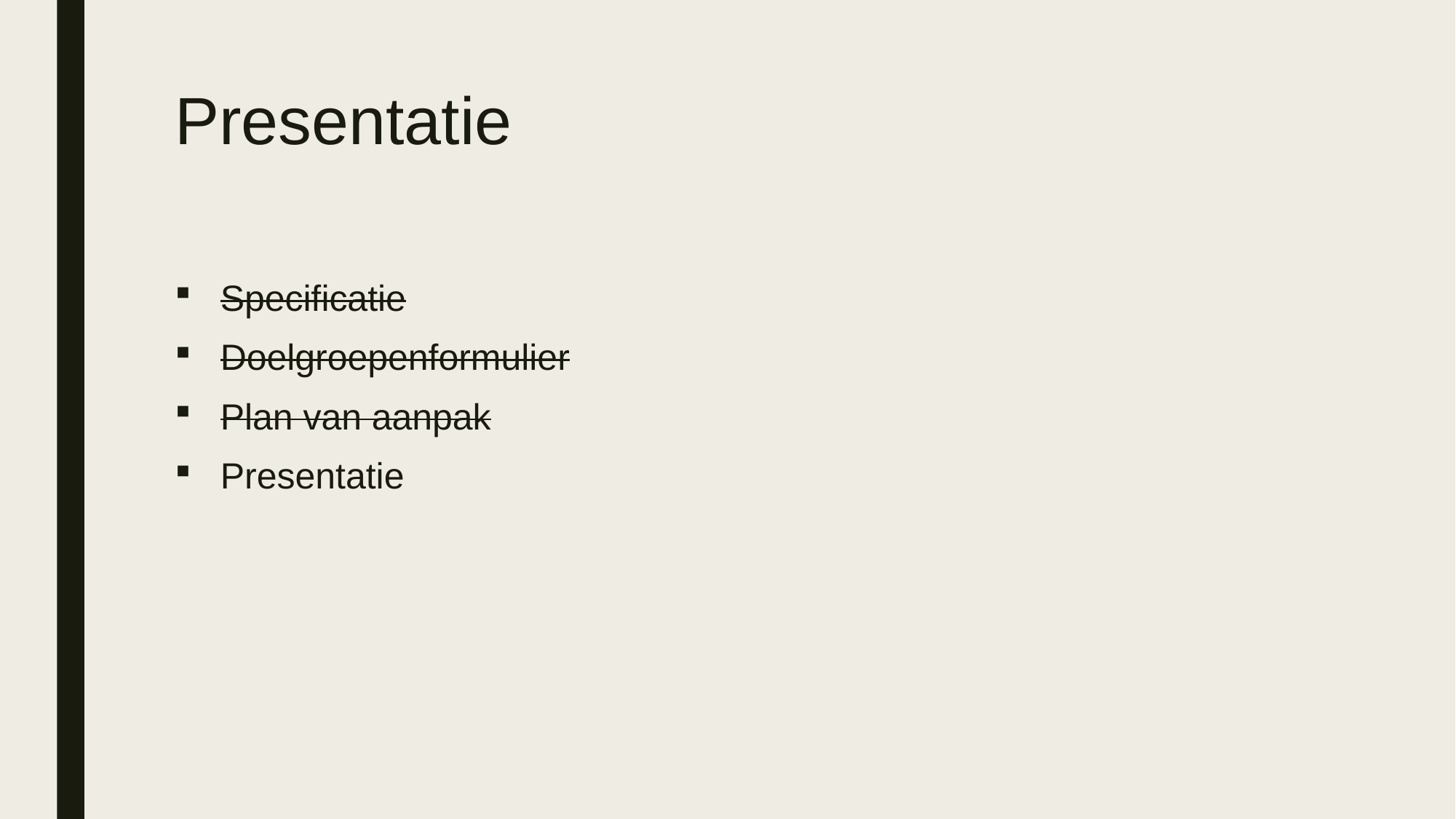

# Presentatie
Specificatie
Doelgroepenformulier
Plan van aanpak
Presentatie